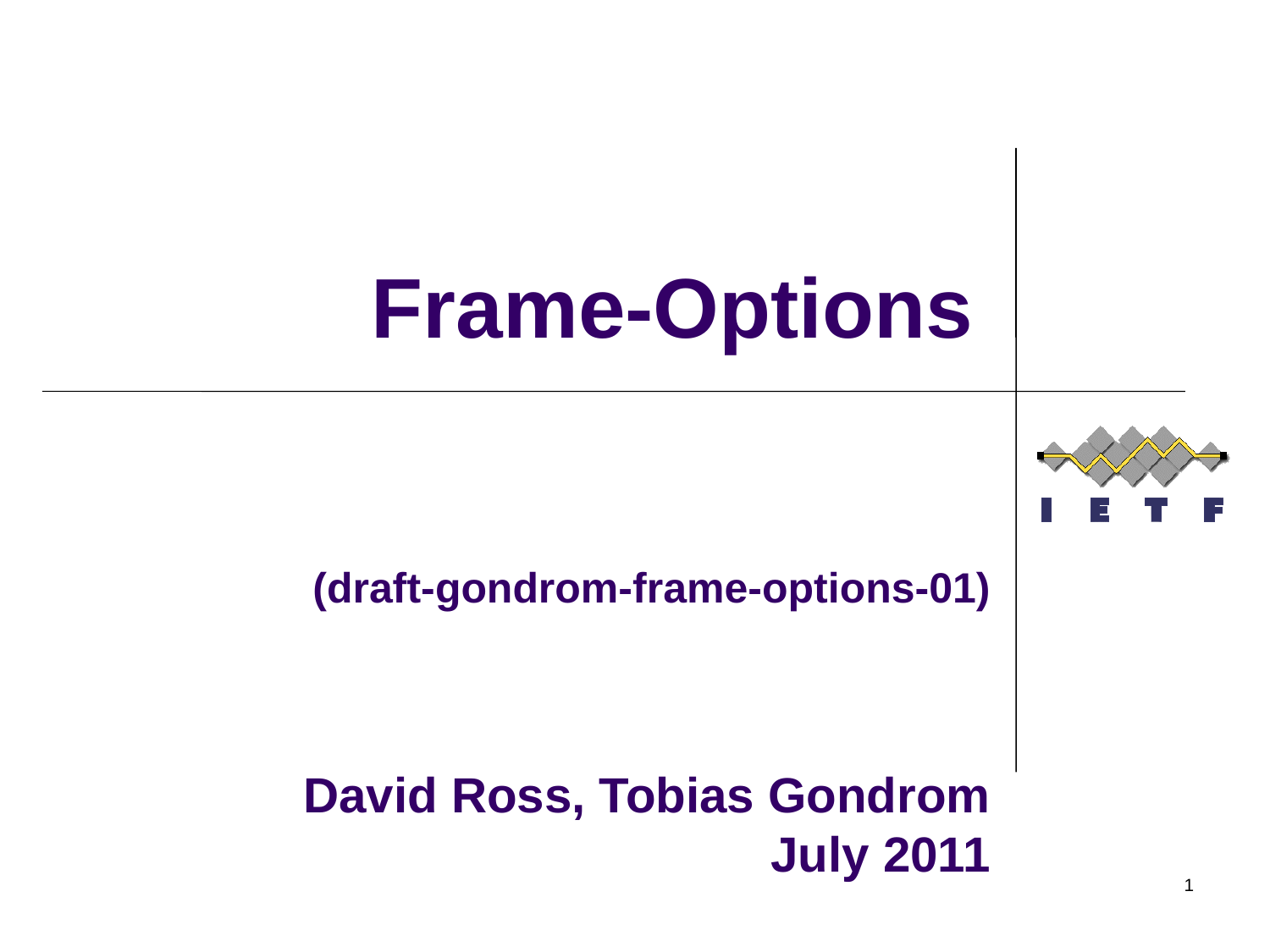

Frame-Options
 (draft-gondrom-frame-options-01)
 David Ross, Tobias Gondrom
July 2011
1